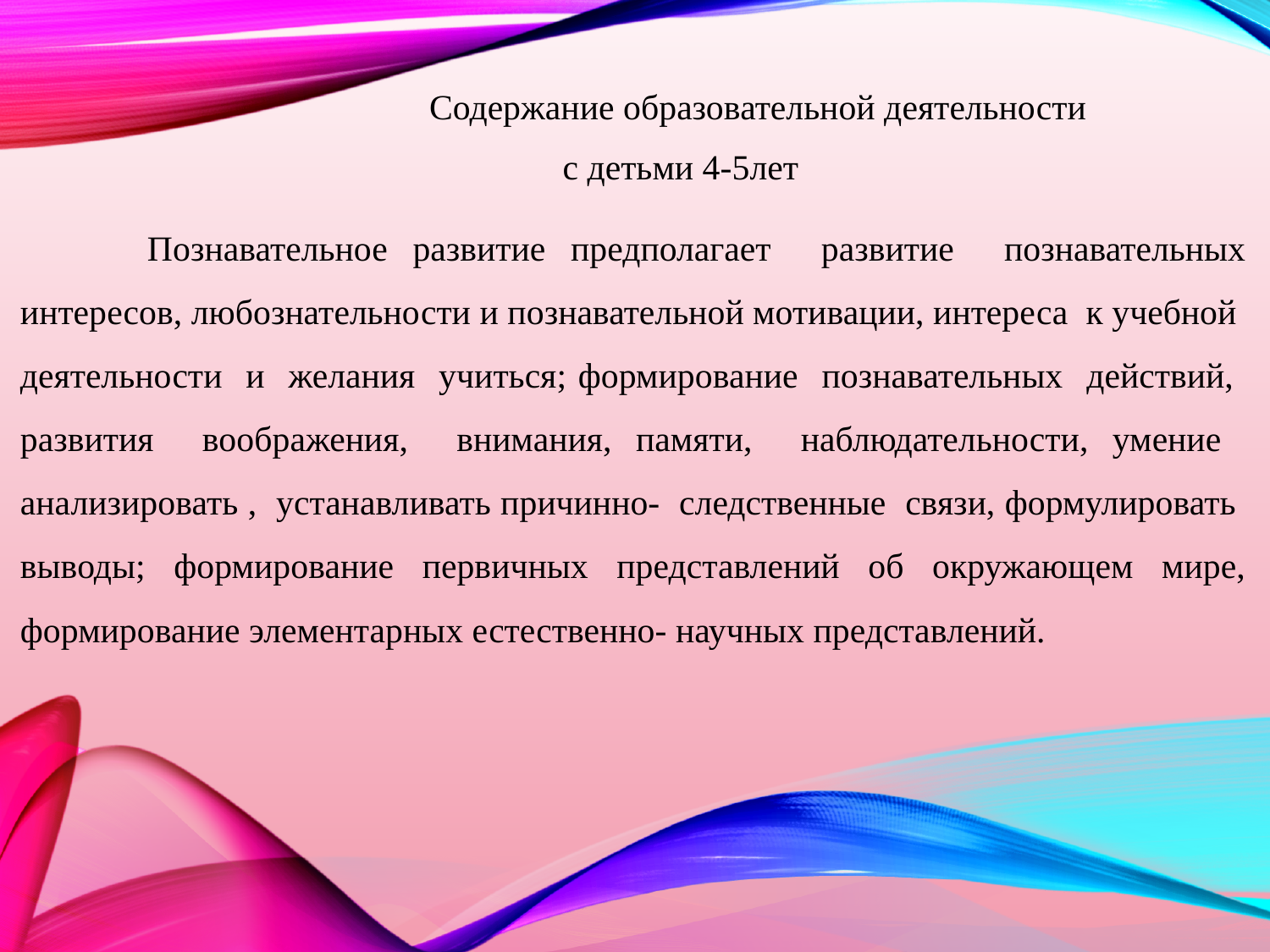

Содержание образовательной деятельности
                                                             с детьми 4-5лет
	Познавательное развитие предполагает  развитие  познавательных интересов, любознательности и познавательной мотивации, интереса  к учебной  деятельности  и  желания  учиться; формирование  познавательных  действий,  развития  воображения,  внимания, памяти,  наблюдательности, умение  анализировать ,  устанавливать причинно-  следственные  связи, формулировать  выводы;  формирование  первичных  представлений  об  окружающем  мире, формирование элементарных естественно- научных представлений.